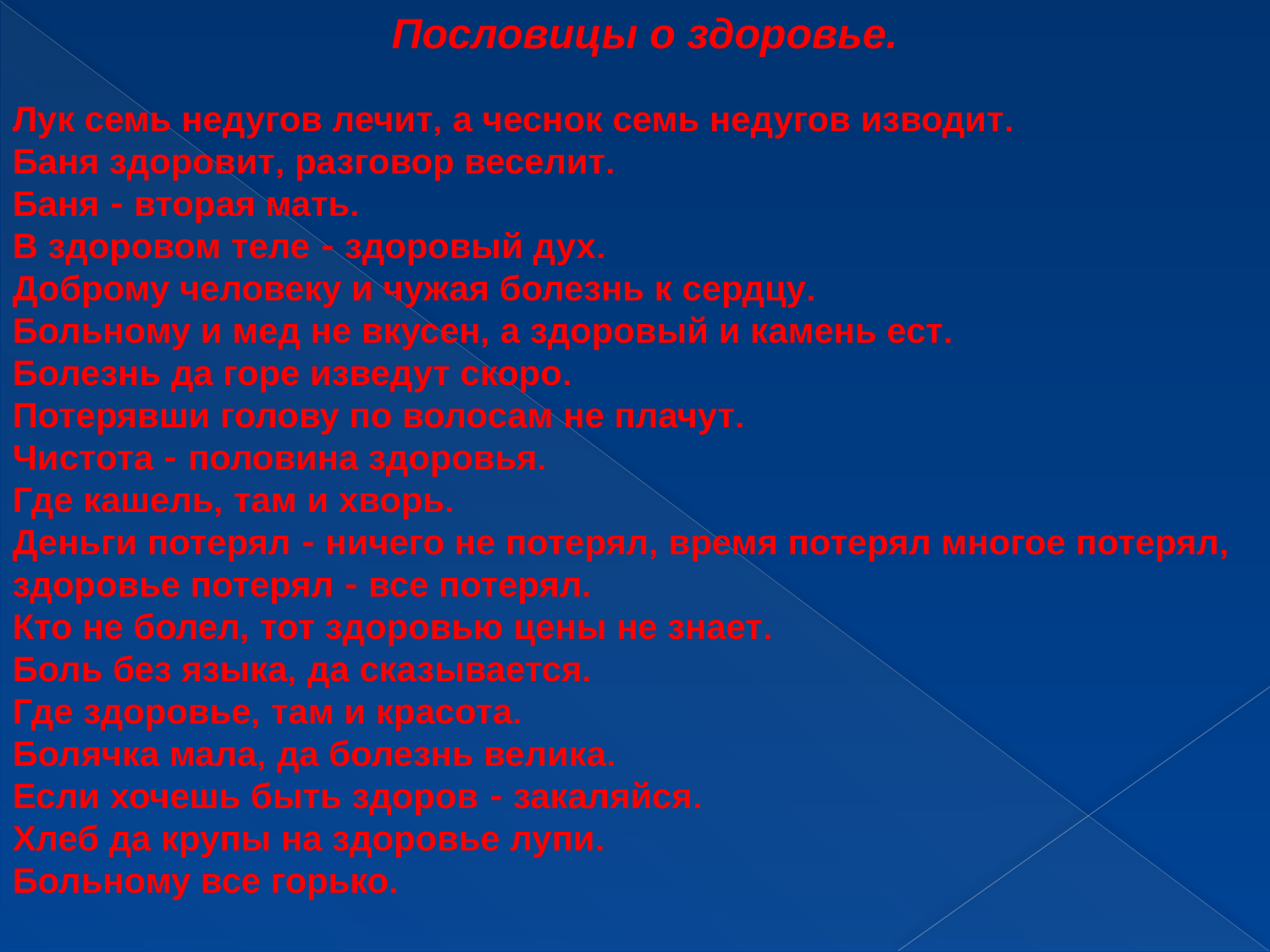

Пословицы о здоровье.
Лук семь недугов лечит, а чеснок семь недугов изводит.
Баня здоровит, разговор веселит.
Баня - вторая мать.
В здоровом теле - здоровый дух.
Доброму человеку и чужая болезнь к сердцу.
Больному и мед не вкусен, а здоровый и камень ест.
Болезнь да горе изведут скоро.
Потерявши голову по волосам не плачут.
Чистота - половина здоровья.
Где кашель, там и хворь.
Деньги потерял - ничего не потерял, время потерял многое потерял, здоровье потерял - все потерял.
Кто не болел, тот здоровью цены не знает.
Боль без языка, да сказывается.
Где здоровье, там и красота.
Болячка мала, да болезнь велика.
Если хочешь быть здоров - закаляйся.
Хлеб да крупы на здоровье лупи.
Больному все горько.